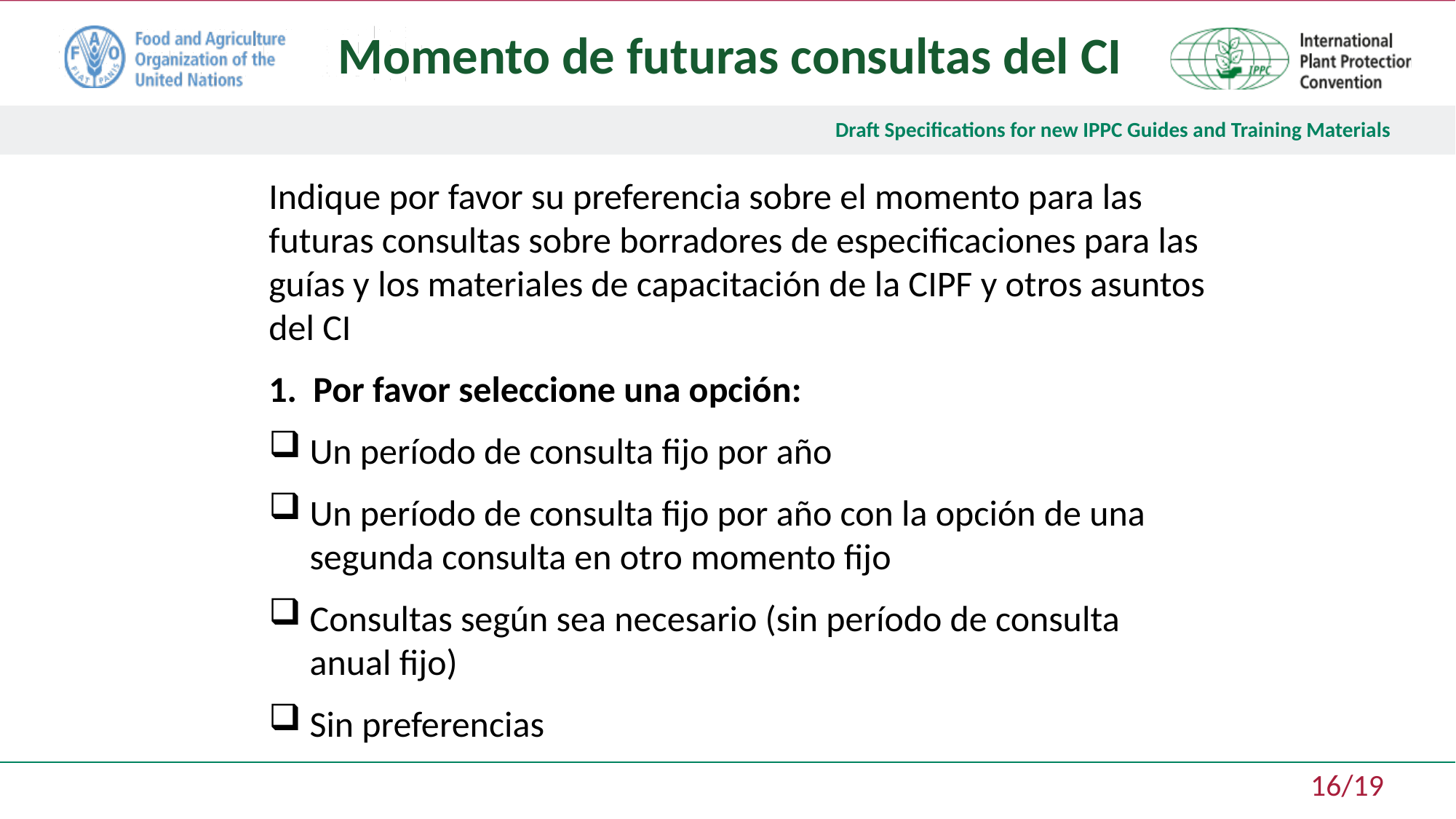

Momento de futuras consultas del CI
Indique por favor su preferencia sobre el momento para las futuras consultas sobre borradores de especificaciones para las guías y los materiales de capacitación de la CIPF y otros asuntos del CI
1.  Por favor seleccione una opción:
Un período de consulta fijo por año
Un período de consulta fijo por año con la opción de una segunda consulta en otro momento fijo
Consultas según sea necesario (sin período de consulta anual fijo)
Sin preferencias